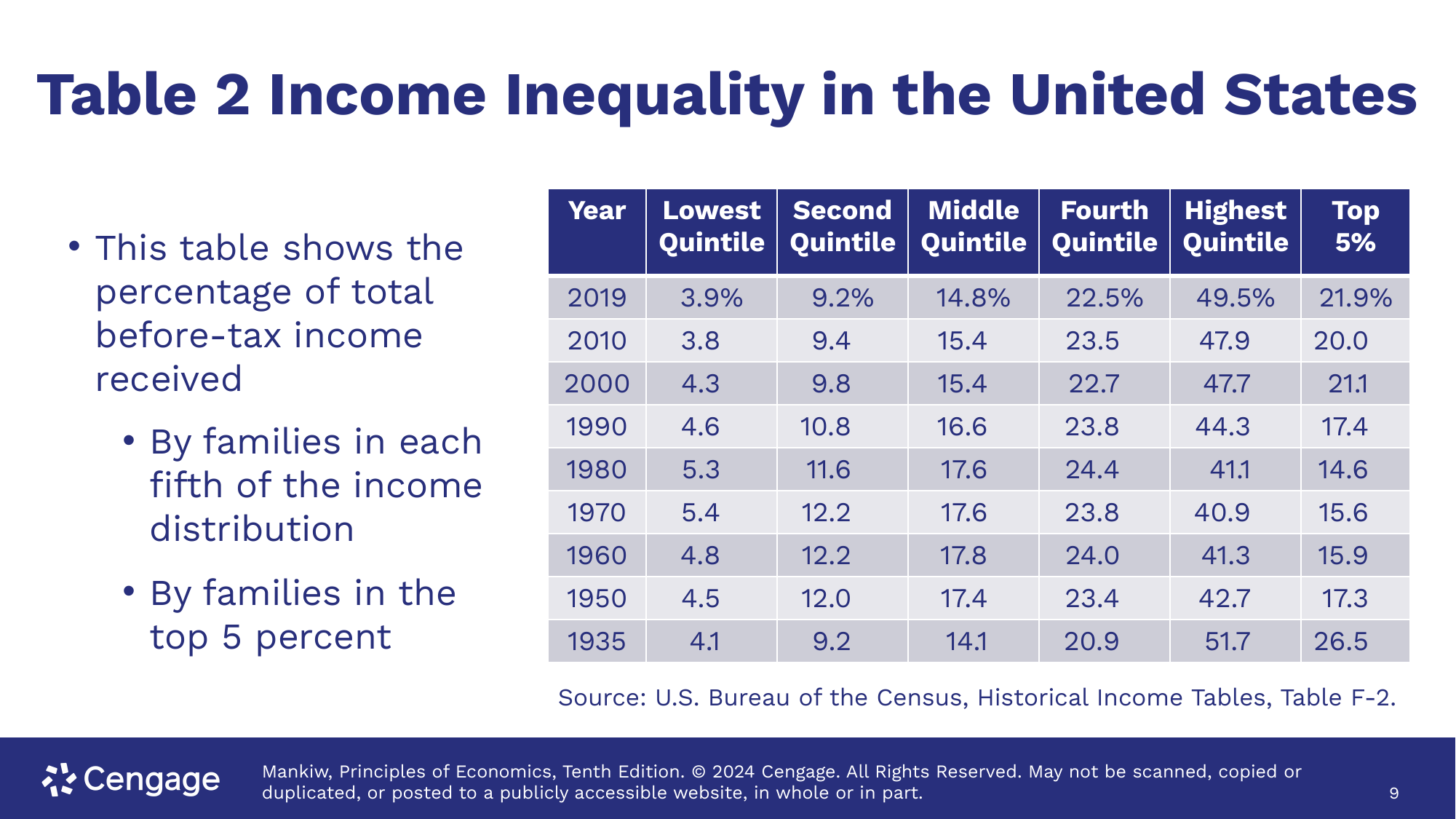

# Table 2 Income Inequality in the United States
| Year | Lowest Quintile | Second Quintile | Middle Quintile | Fourth Quintile | Highest Quintile | Top 5% |
| --- | --- | --- | --- | --- | --- | --- |
| 2019 | 3.9% | 9.2% | 14.8% | 22.5% | 49.5% | 21.9% |
| 2010 | 3.8 | 9.4 | 15.4 | 23.5 | 47.9 | 20.0 |
| 2000 | 4.3 | 9.8 | 15.4 | 22.7 | 47.7 | 21.1 |
| 1990 | 4.6 | 10.8 | 16.6 | 23.8 | 44.3 | 17.4 |
| 1980 | 5.3 | 11.6 | 17.6 | 24.4 | 41.1 | 14.6 |
| 1970 | 5.4 | 12.2 | 17.6 | 23.8 | 40.9 | 15.6 |
| 1960 | 4.8 | 12.2 | 17.8 | 24.0 | 41.3 | 15.9 |
| 1950 | 4.5 | 12.0 | 17.4 | 23.4 | 42.7 | 17.3 |
| 1935 | 4.1 | 9.2 | 14.1 | 20.9 | 51.7 | 26.5 |
This table shows the percentage of total before-tax income received
By families in each fifth of the income distribution
By families in the top 5 percent
Source: U.S. Bureau of the Census, Historical Income Tables, Table F-2.